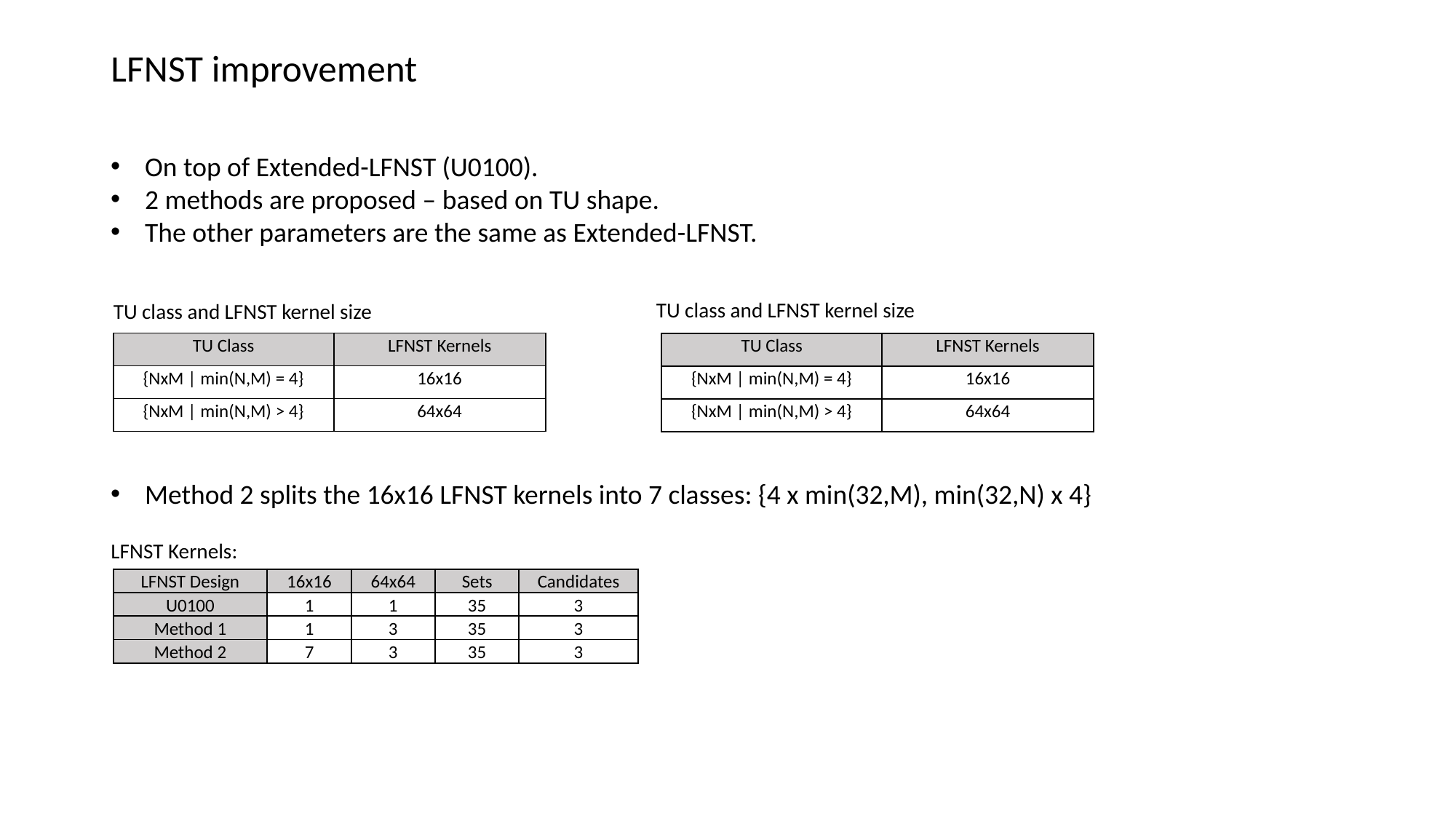

# LFNST improvement
On top of Extended-LFNST (U0100).
2 methods are proposed – based on TU shape.
The other parameters are the same as Extended-LFNST.

Method 2 splits the 16x16 LFNST kernels into 7 classes: {4 x min(32,M), min(32,N) x 4}
TU class and LFNST kernel size
TU class and LFNST kernel size
| TU Class | LFNST Kernels |
| --- | --- |
| {NxM | min(N,M) = 4} | 16x16 |
| {NxM | min(N,M) > 4} | 64x64 |
| TU Class | LFNST Kernels |
| --- | --- |
| {NxM | min(N,M) = 4} | 16x16 |
| {NxM | min(N,M) > 4} | 64x64 |
LFNST Kernels:
| LFNST Design | 16x16 | 64x64 | Sets | Candidates |
| --- | --- | --- | --- | --- |
| U0100 | 1 | 1 | 35 | 3 |
| Method 1 | 1 | 3 | 35 | 3 |
| Method 2 | 7 | 3 | 35 | 3 |